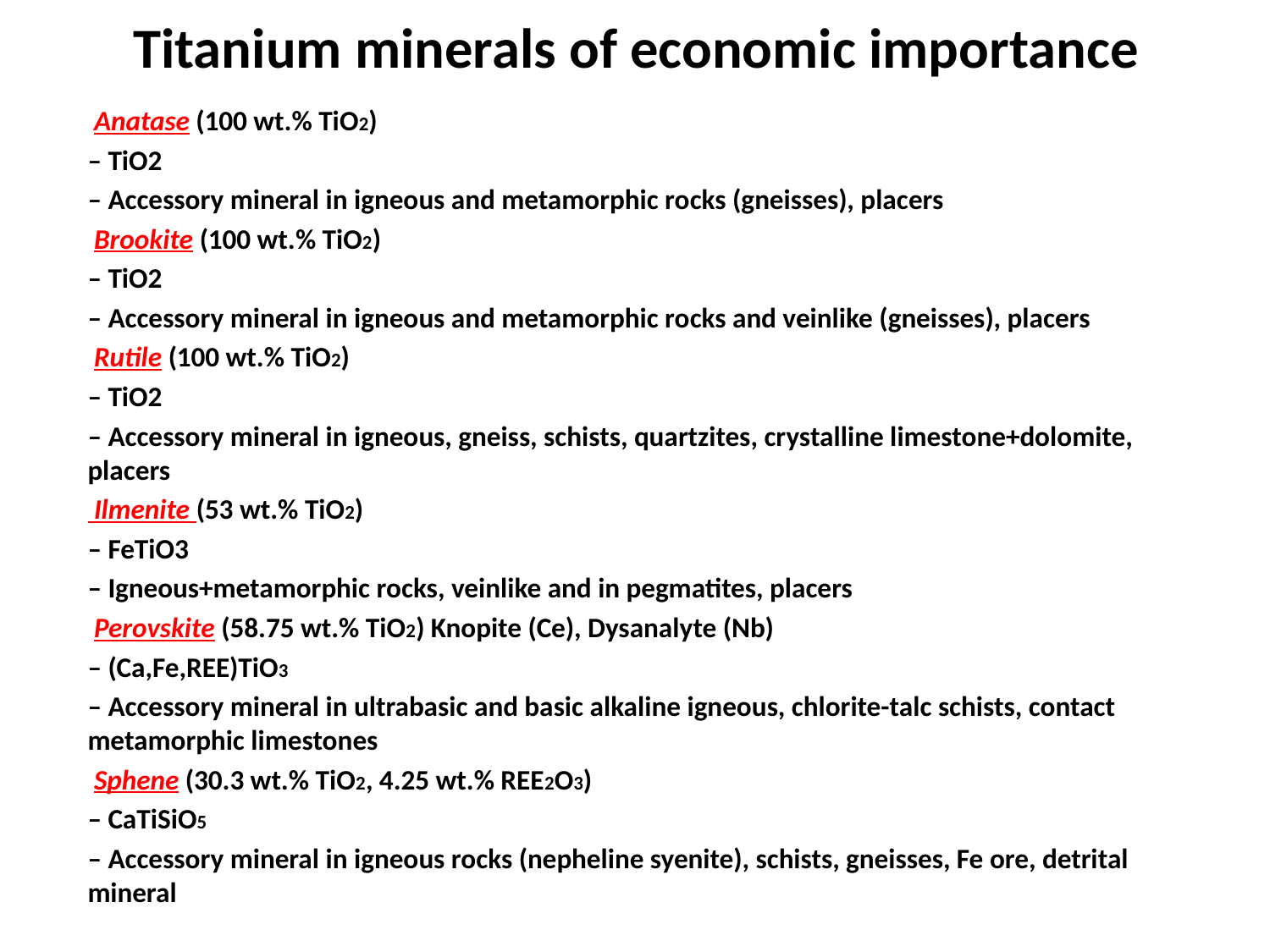

# Titanium minerals of economic importance
 Anatase (100 wt.% TiO2)
– TiO2
– Accessory mineral in igneous and metamorphic rocks (gneisses), placers
 Brookite (100 wt.% TiO2)
– TiO2
– Accessory mineral in igneous and metamorphic rocks and veinlike (gneisses), placers
 Rutile (100 wt.% TiO2)
– TiO2
– Accessory mineral in igneous, gneiss, schists, quartzites, crystalline limestone+dolomite, placers
 Ilmenite (53 wt.% TiO2)
– FeTiO3
– Igneous+metamorphic rocks, veinlike and in pegmatites, placers
 Perovskite (58.75 wt.% TiO2) Knopite (Ce), Dysanalyte (Nb)
– (Ca,Fe,REE)TiO3
– Accessory mineral in ultrabasic and basic alkaline igneous, chlorite-talc schists, contact metamorphic limestones
 Sphene (30.3 wt.% TiO2, 4.25 wt.% REE2O3)
– CaTiSiO5
– Accessory mineral in igneous rocks (nepheline syenite), schists, gneisses, Fe ore, detrital mineral